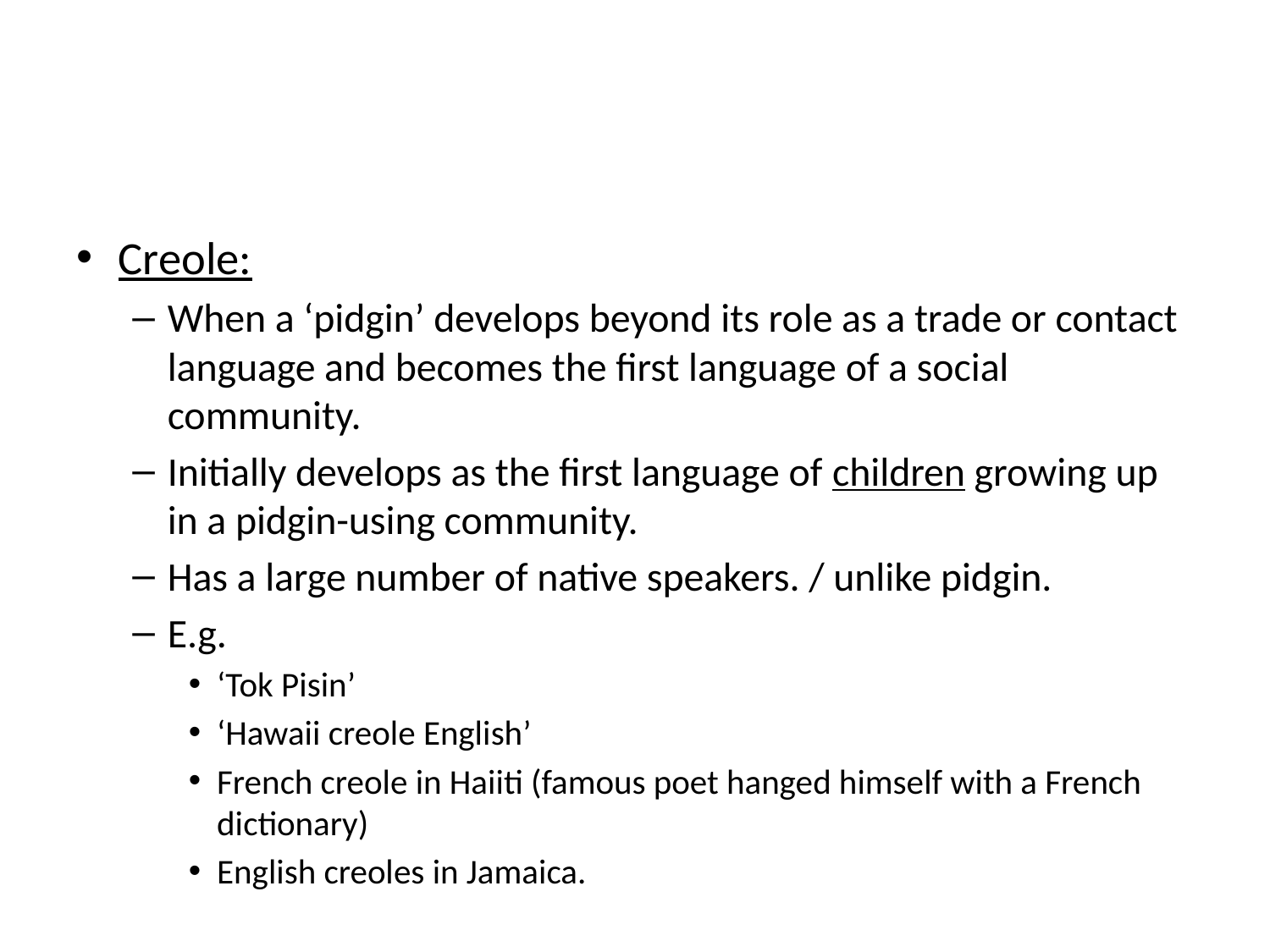

#
Creole:
When a ‘pidgin’ develops beyond its role as a trade or contact language and becomes the first language of a social community.
Initially develops as the first language of children growing up in a pidgin-using community.
Has a large number of native speakers. / unlike pidgin.
E.g.
‘Tok Pisin’
‘Hawaii creole English’
French creole in Haiiti (famous poet hanged himself with a French dictionary)
English creoles in Jamaica.